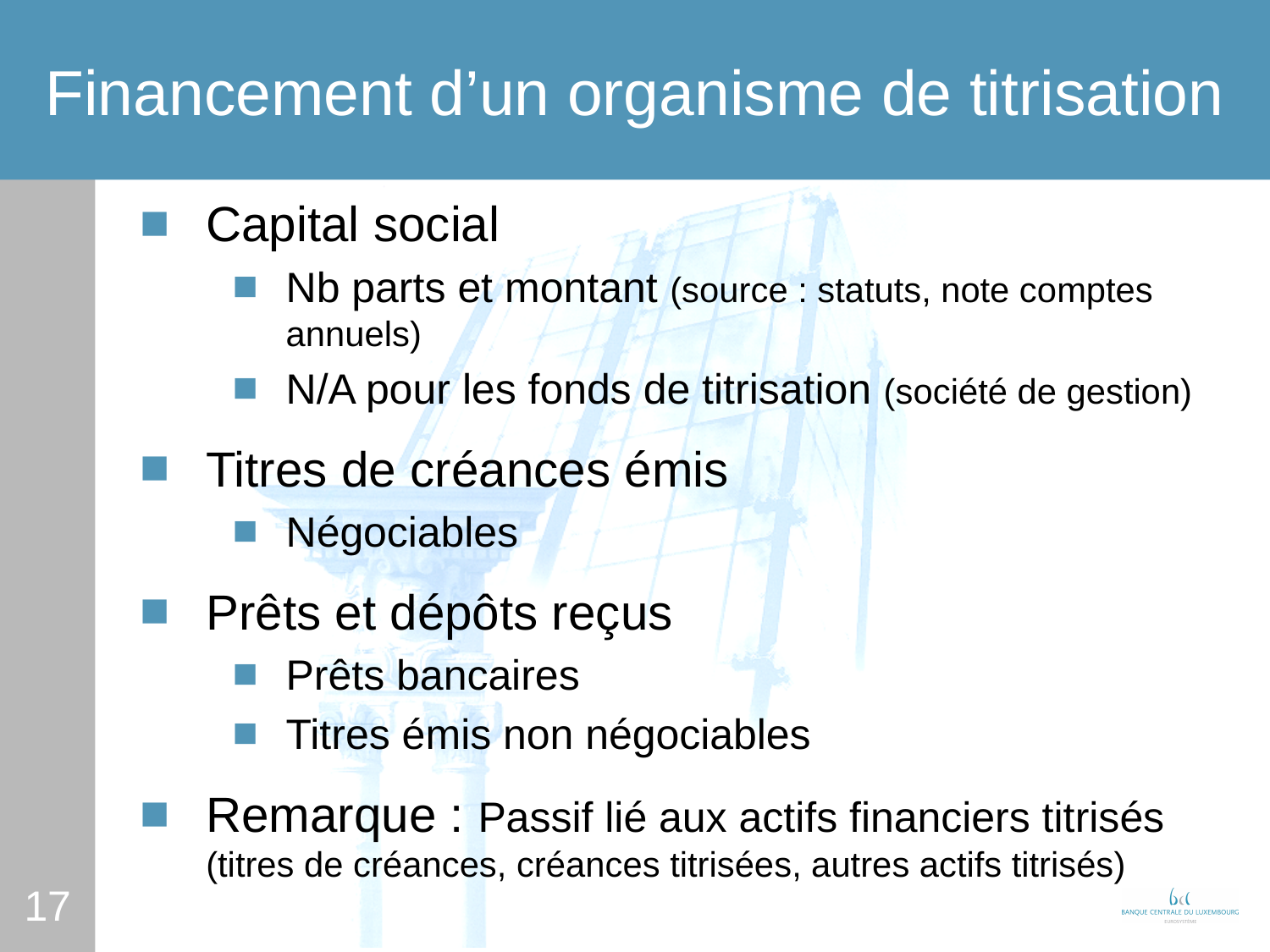

# Financement d’un organisme de titrisation
Capital social
Nb parts et montant (source : statuts, note comptes annuels)
N/A pour les fonds de titrisation (société de gestion)
Titres de créances émis
Négociables
Prêts et dépôts reçus
Prêts bancaires
Titres émis non négociables
Remarque : Passif lié aux actifs financiers titrisés (titres de créances, créances titrisées, autres actifs titrisés)
17